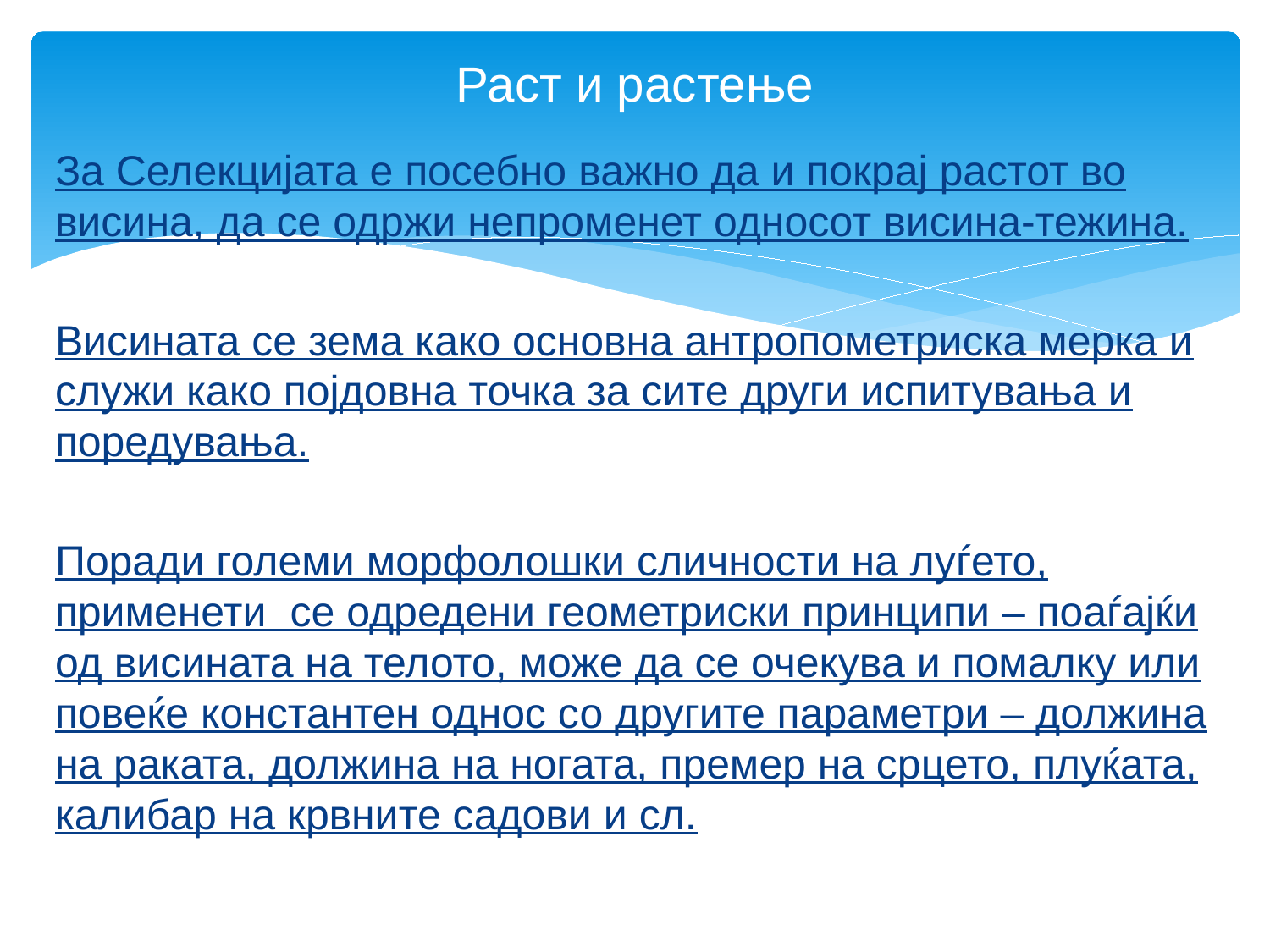

# Раст и растење
За Селекцијата е посебно важно да и покрај растот во висина, да се одржи непроменет односот висина-тежина.

Висината се зема како основна антропометриска мерка и служи како појдовна точка за сите други испитувања и поредувања.

Поради големи морфолошки сличности на луѓето, применети  се одредени геометриски принципи – поаѓајќи од висината на телото, може да се очекува и помалку или повеќе константен однос со другите параметри – должина на раката, должина на ногата, премер на срцето, плуќата, калибар на крвните садови и сл.